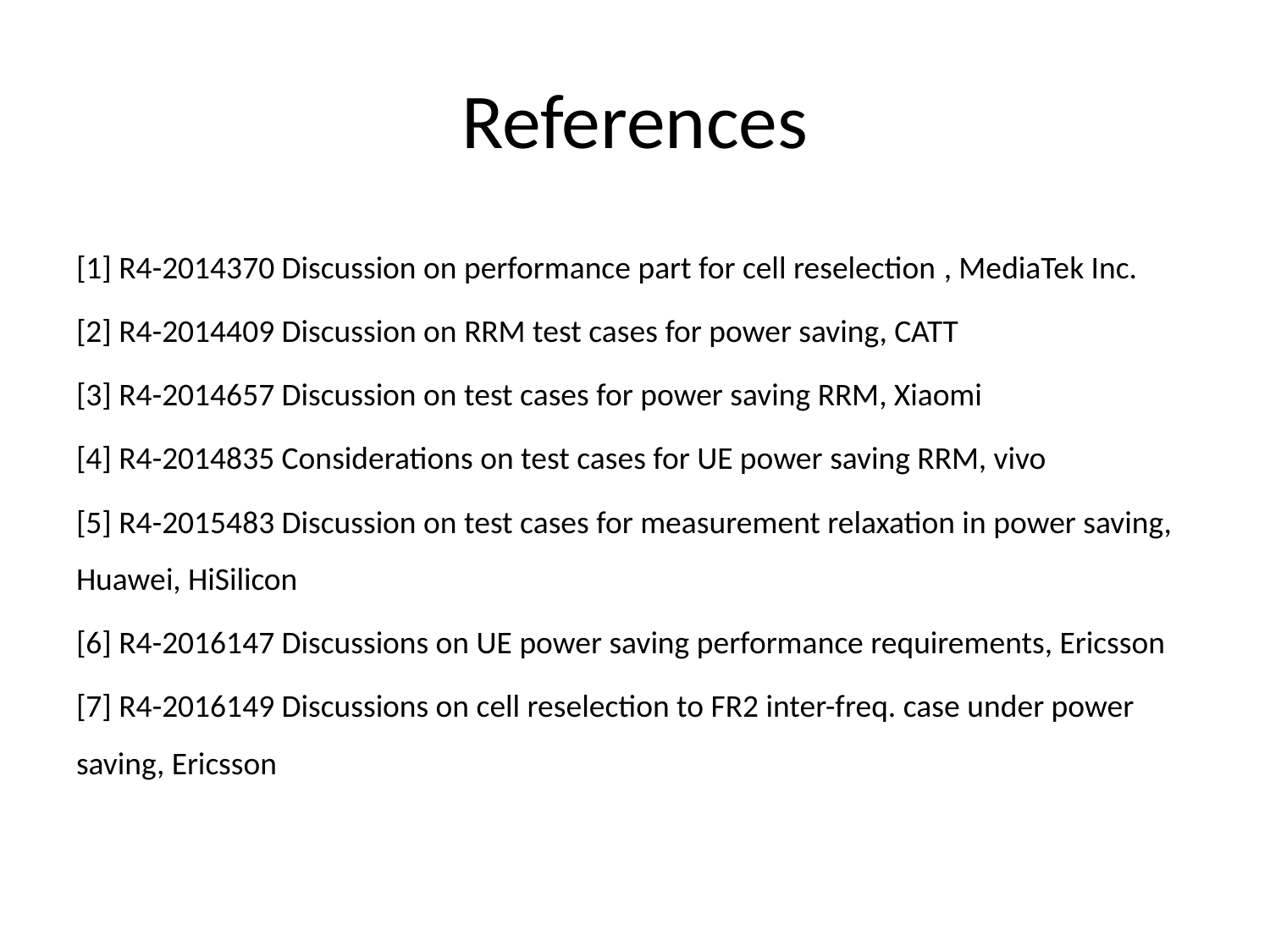

# References
[1] R4-2014370 Discussion on performance part for cell reselection , MediaTek Inc.
[2] R4-2014409 Discussion on RRM test cases for power saving, CATT
[3] R4-2014657 Discussion on test cases for power saving RRM, Xiaomi
[4] R4-2014835 Considerations on test cases for UE power saving RRM, vivo
[5] R4-2015483 Discussion on test cases for measurement relaxation in power saving, Huawei, HiSilicon
[6] R4-2016147 Discussions on UE power saving performance requirements, Ericsson
[7] R4-2016149 Discussions on cell reselection to FR2 inter-freq. case under power saving, Ericsson